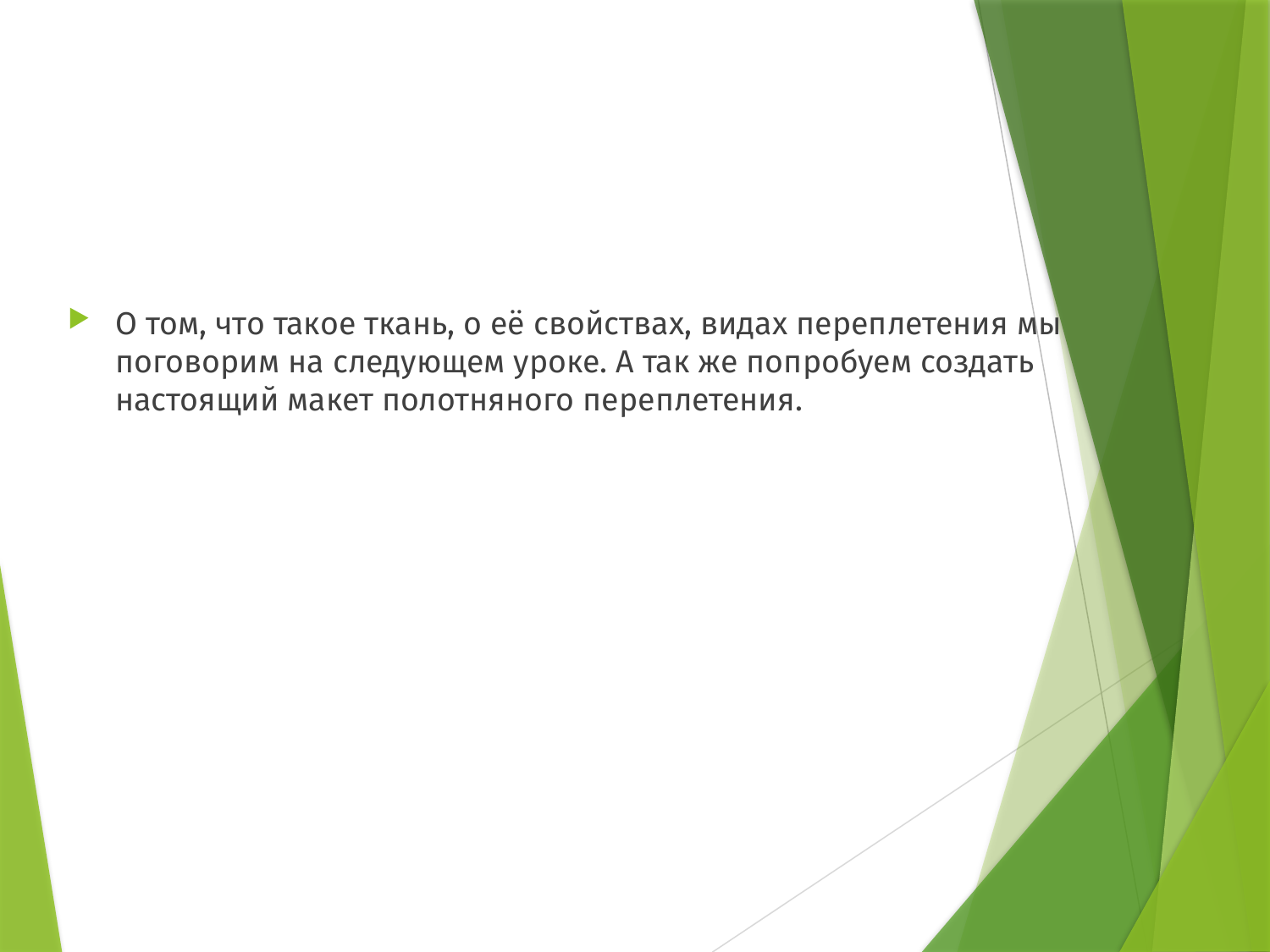

О том, что такое ткань, о её свойствах, видах переплетения мы поговорим на следующем уроке. А так же попробуем создать настоящий макет полотняного переплетения.